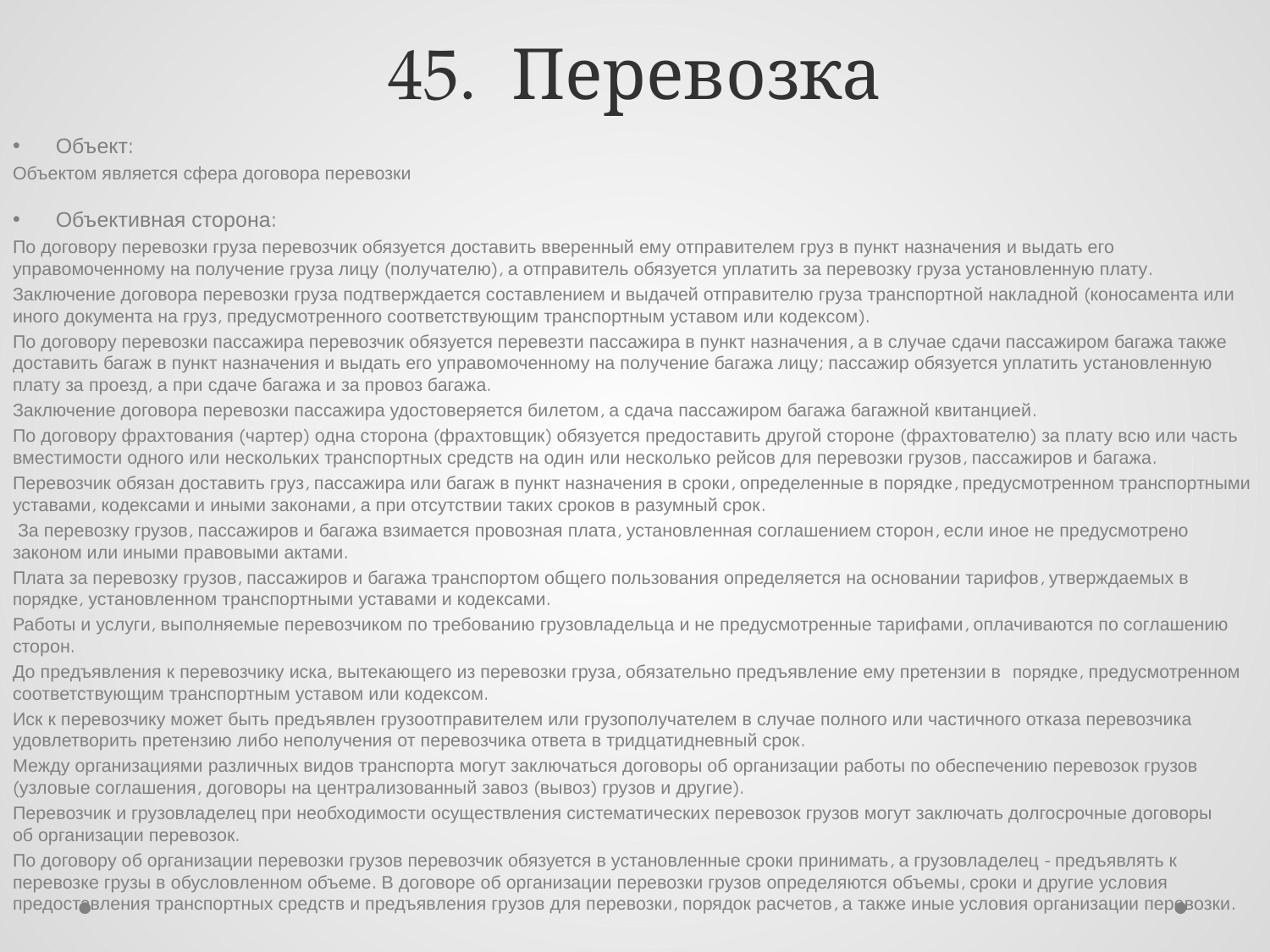

# 45.  Перевозка
Объект:
Объектом является сфера договора перевозки

Объективная сторона:
По договору перевозки груза перевозчик обязуется доставить вверенный ему отправителем груз в пункт назначения и выдать его управомоченному на получение груза лицу (получателю), а отправитель обязуется уплатить за перевозку груза установленную плату.
Заключение договора перевозки груза подтверждается составлением и выдачей отправителю груза транспортной накладной (коносамента или иного документа на груз, предусмотренного соответствующим транспортным уставом или кодексом).
По договору перевозки пассажира перевозчик обязуется перевезти пассажира в пункт назначения, а в случае сдачи пассажиром багажа также доставить багаж в пункт назначения и выдать его управомоченному на получение багажа лицу; пассажир обязуется уплатить установленную плату за проезд, а при сдаче багажа и за провоз багажа.
Заключение договора перевозки пассажира удостоверяется билетом, а сдача пассажиром багажа багажной квитанцией.
По договору фрахтования (чартер) одна сторона (фрахтовщик) обязуется предоставить другой стороне (фрахтователю) за плату всю или часть вместимости одного или нескольких транспортных средств на один или несколько рейсов для перевозки грузов, пассажиров и багажа.
Перевозчик обязан доставить груз, пассажира или багаж в пункт назначения в сроки, определенные в порядке, предусмотренном транспортными уставами, кодексами и иными законами, а при отсутствии таких сроков в разумный срок.
 За перевозку грузов, пассажиров и багажа взимается провозная плата, установленная соглашением сторон, если иное не предусмотрено законом или иными правовыми актами.
Плата за перевозку грузов, пассажиров и багажа транспортом общего пользования определяется на основании тарифов, утверждаемых в  порядке, установленном транспортными уставами и кодексами.
Работы и услуги, выполняемые перевозчиком по требованию грузовладельца и не предусмотренные тарифами, оплачиваются по соглашению сторон.
До предъявления к перевозчику иска, вытекающего из перевозки груза, обязательно предъявление ему претензии в  порядке, предусмотренном соответствующим транспортным уставом или кодексом.
Иск к перевозчику может быть предъявлен грузоотправителем или грузополучателем в случае полного или частичного отказа перевозчика удовлетворить претензию либо неполучения от перевозчика ответа в тридцатидневный срок.
Между организациями различных видов транспорта могут заключаться договоры об организации работы по обеспечению перевозок грузов (узловые соглашения, договоры на централизованный завоз (вывоз) грузов и другие).
Перевозчик и грузовладелец при необходимости осуществления систематических перевозок грузов могут заключать долгосрочные договоры об организации перевозок.
По договору об организации перевозки грузов перевозчик обязуется в установленные сроки принимать, а грузовладелец - предъявлять к перевозке грузы в обусловленном объеме. В договоре об организации перевозки грузов определяются объемы, сроки и другие условия предоставления транспортных средств и предъявления грузов для перевозки, порядок расчетов, а также иные условия организации перевозки.